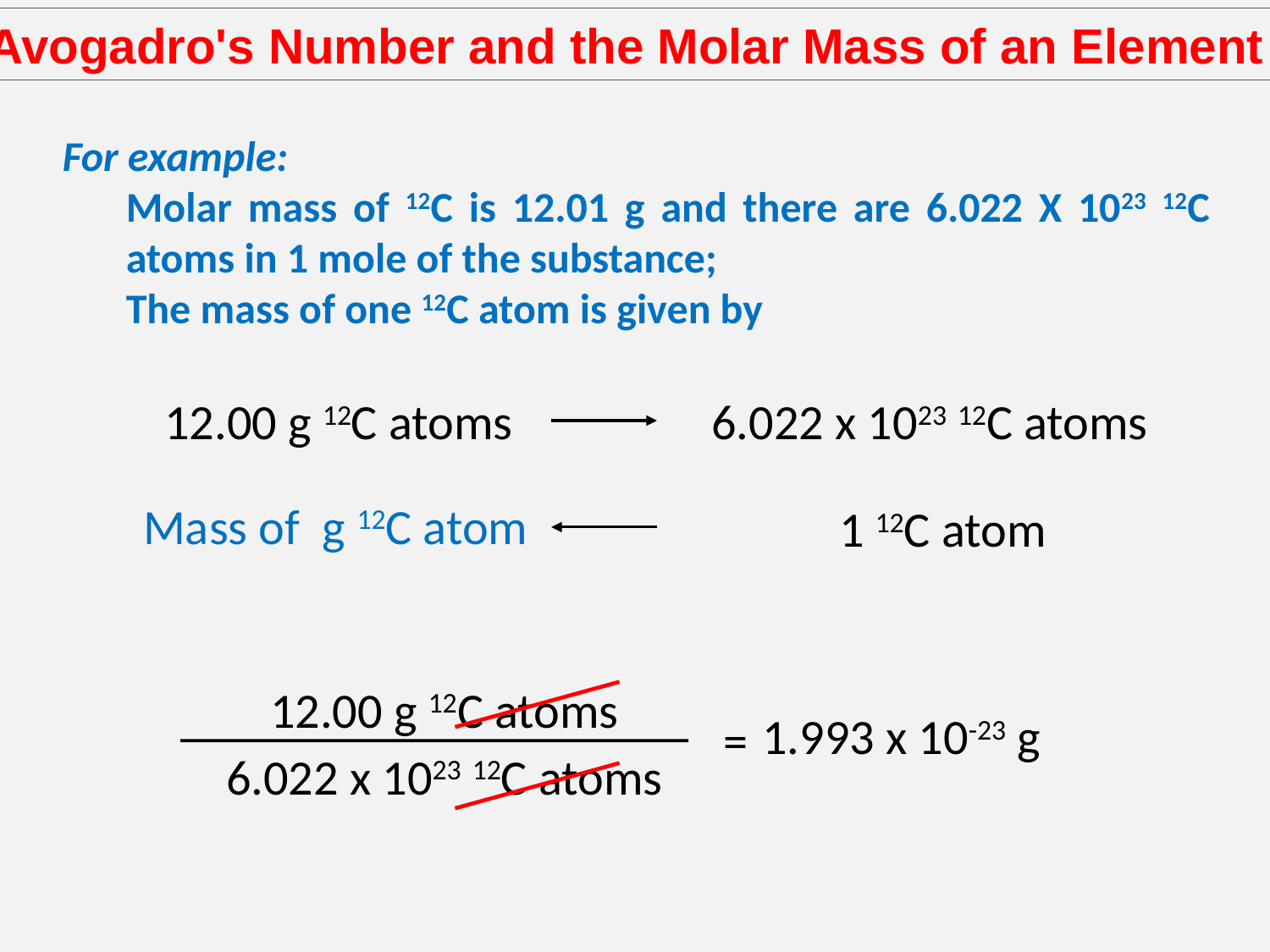

Avogadro's Number and the Molar Mass of an Element
For example:
Molar mass of 12C is 12.01 g and there are 6.022 X 1023 12C atoms in 1 mole of the substance;
The mass of one 12C atom is given by
12.00 g 12C atoms
6.022 x 1023 12C atoms
Mass of  g 12C atom
1 12C atom
12.00 g 12C atoms
6.022 x 1023 12C atoms

1.993 x 10-23 g
=